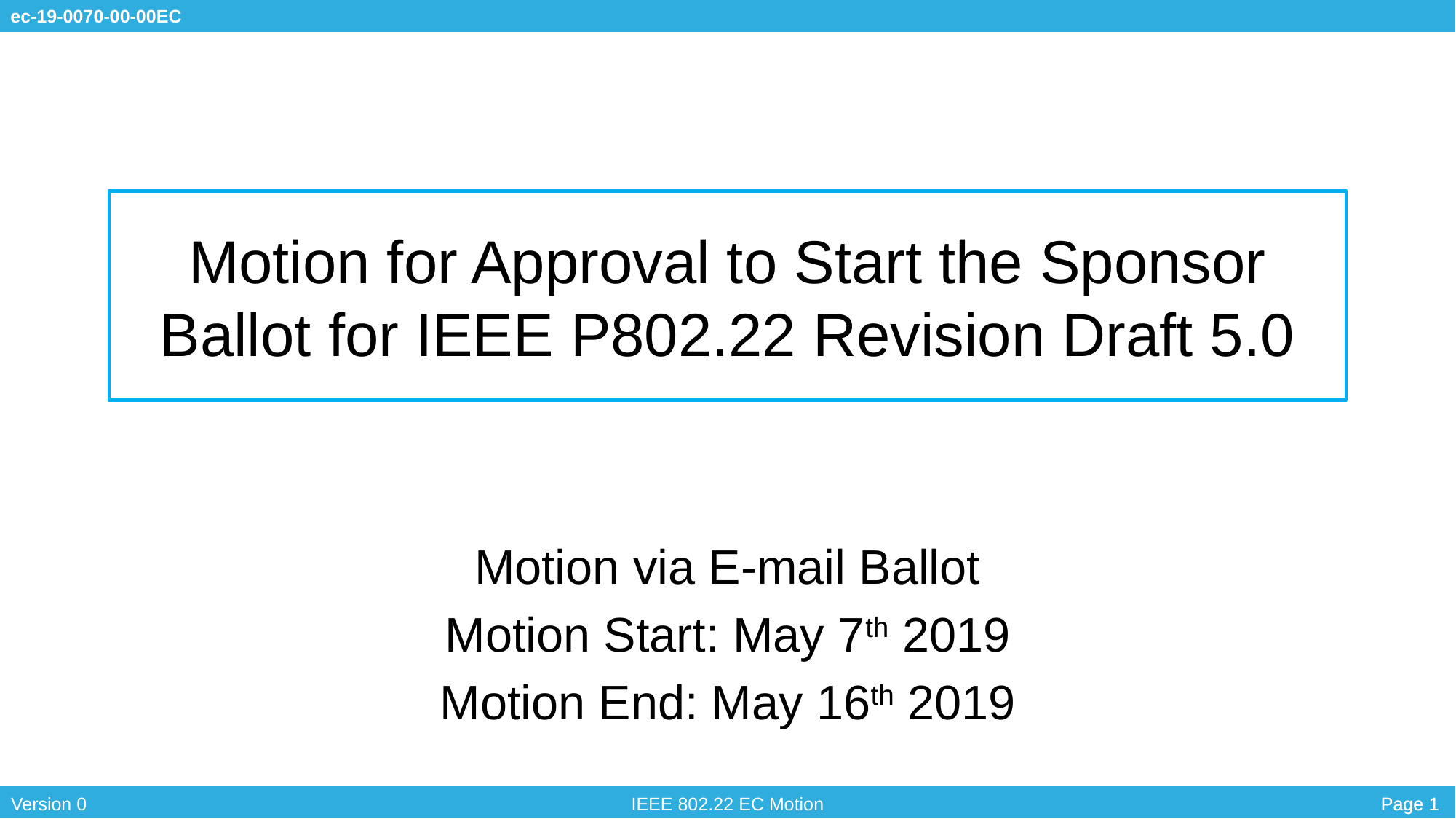

# Motion for Approval to Start the Sponsor Ballot for IEEE P802.22 Revision Draft 5.0
Motion via E-mail Ballot
Motion Start: May 7th 2019
Motion End: May 16th 2019